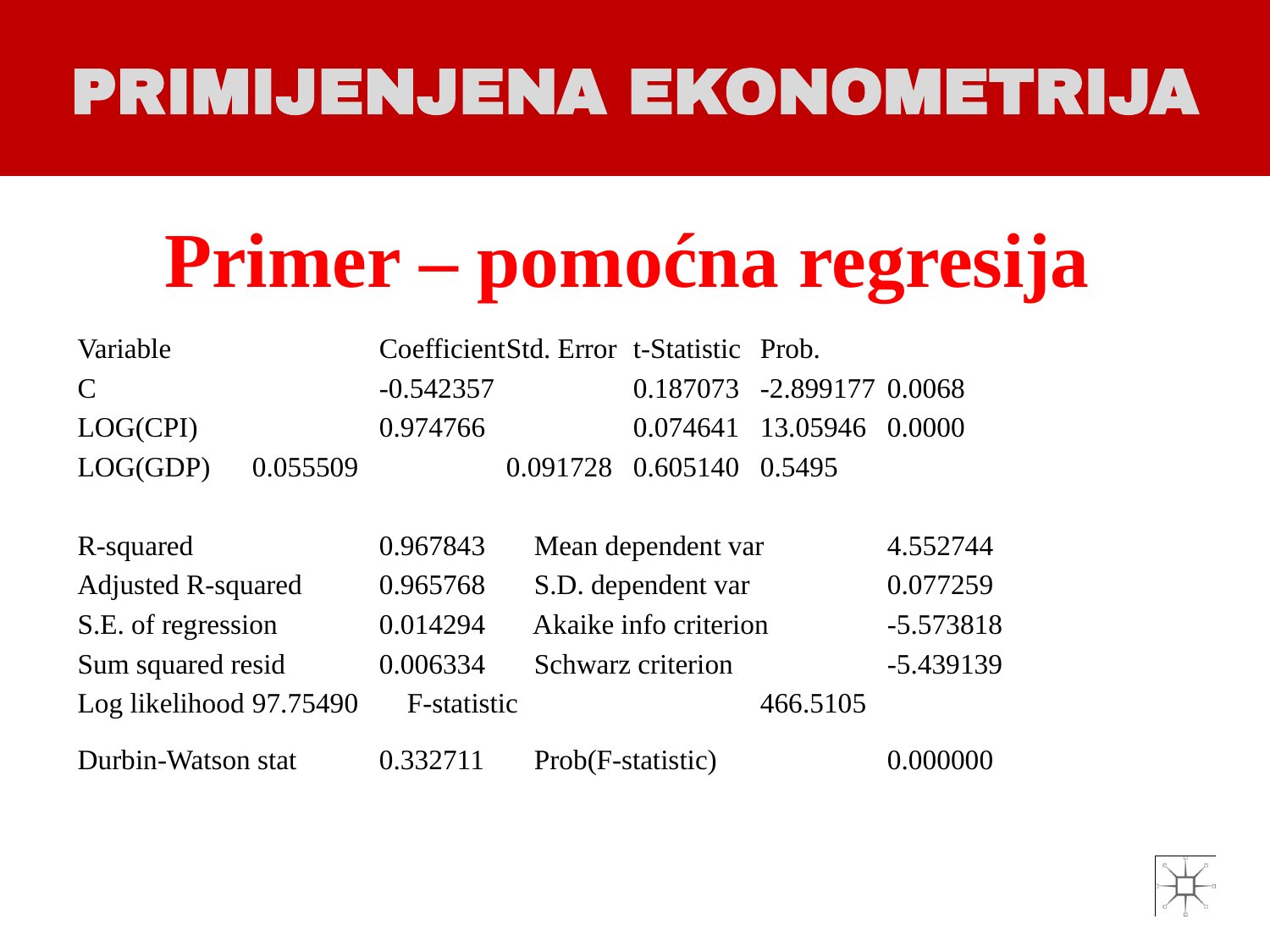

PRIMIJENJENA EKONOMETRIJA
# Primer – pomoćna regresija
Variable		Coefficient	Std. Error	t-Statistic	Prob.
C			-0.542357		0.187073	-2.899177	0.0068
LOG(CPI)		0.974766		0.074641	13.05946	0.0000
LOG(GDP)	0.055509		0.091728	0.605140	0.5495

R-squared		0.967843	    Mean dependent var	4.552744
Adjusted R-squared	0.965768	    S.D. dependent var		0.077259
S.E. of regression	0.014294	    Akaike info criterion	-5.573818
Sum squared resid	0.006334	    Schwarz criterion		-5.439139
Log likelihood	97.75490	    F-statistic		466.5105
Durbin-Watson stat	0.332711	    Prob(F-statistic)		0.000000